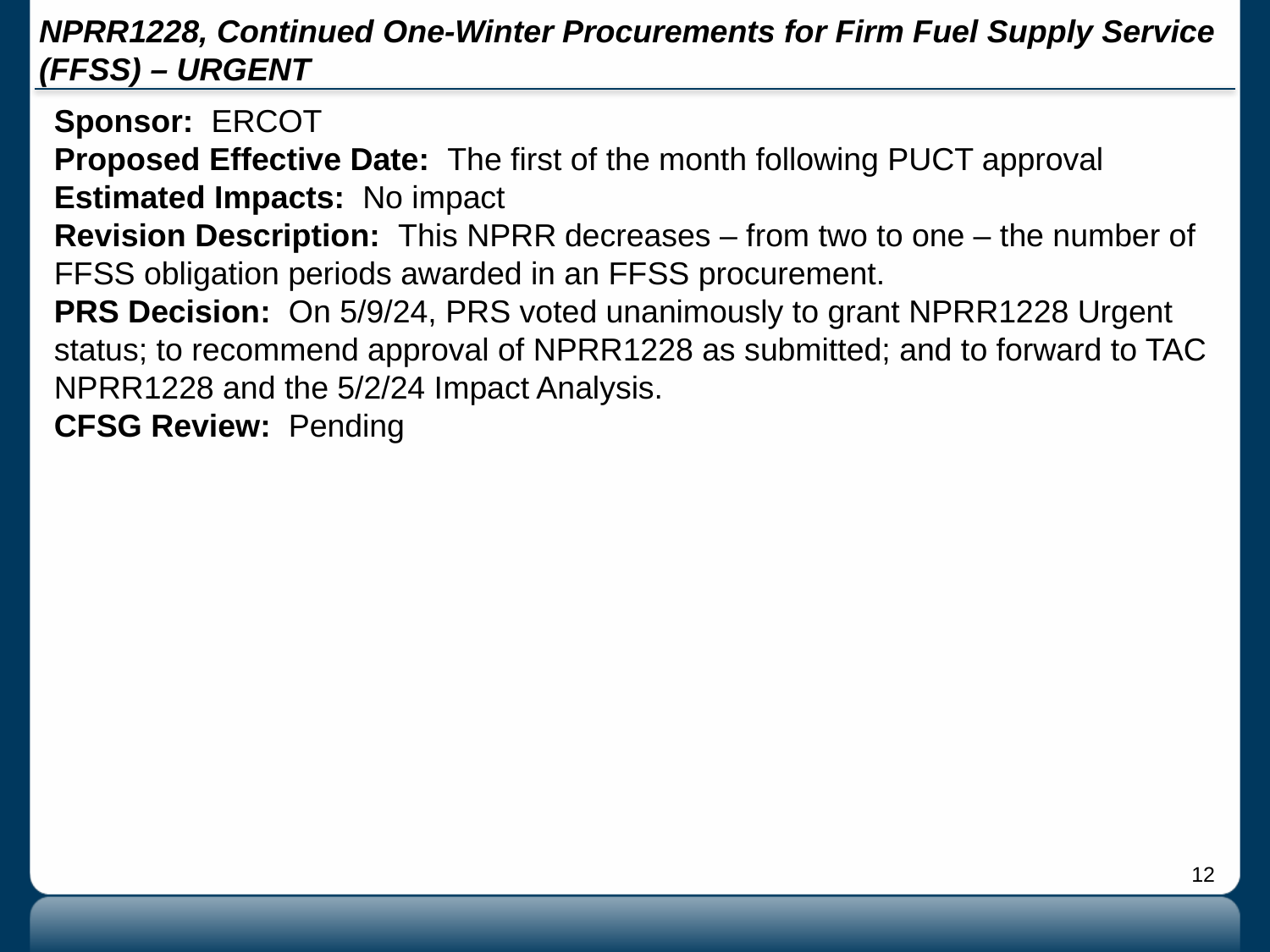

# NPRR1228, Continued One-Winter Procurements for Firm Fuel Supply Service (FFSS) – URGENT
Sponsor:  ERCOT
Proposed Effective Date:  The first of the month following PUCT approval
Estimated Impacts:  No impact
Revision Description:  This NPRR decreases – from two to one – the number of FFSS obligation periods awarded in an FFSS procurement.
PRS Decision:  On 5/9/24, PRS voted unanimously to grant NPRR1228 Urgent status; to recommend approval of NPRR1228 as submitted; and to forward to TAC NPRR1228 and the 5/2/24 Impact Analysis.
CFSG Review:  Pending